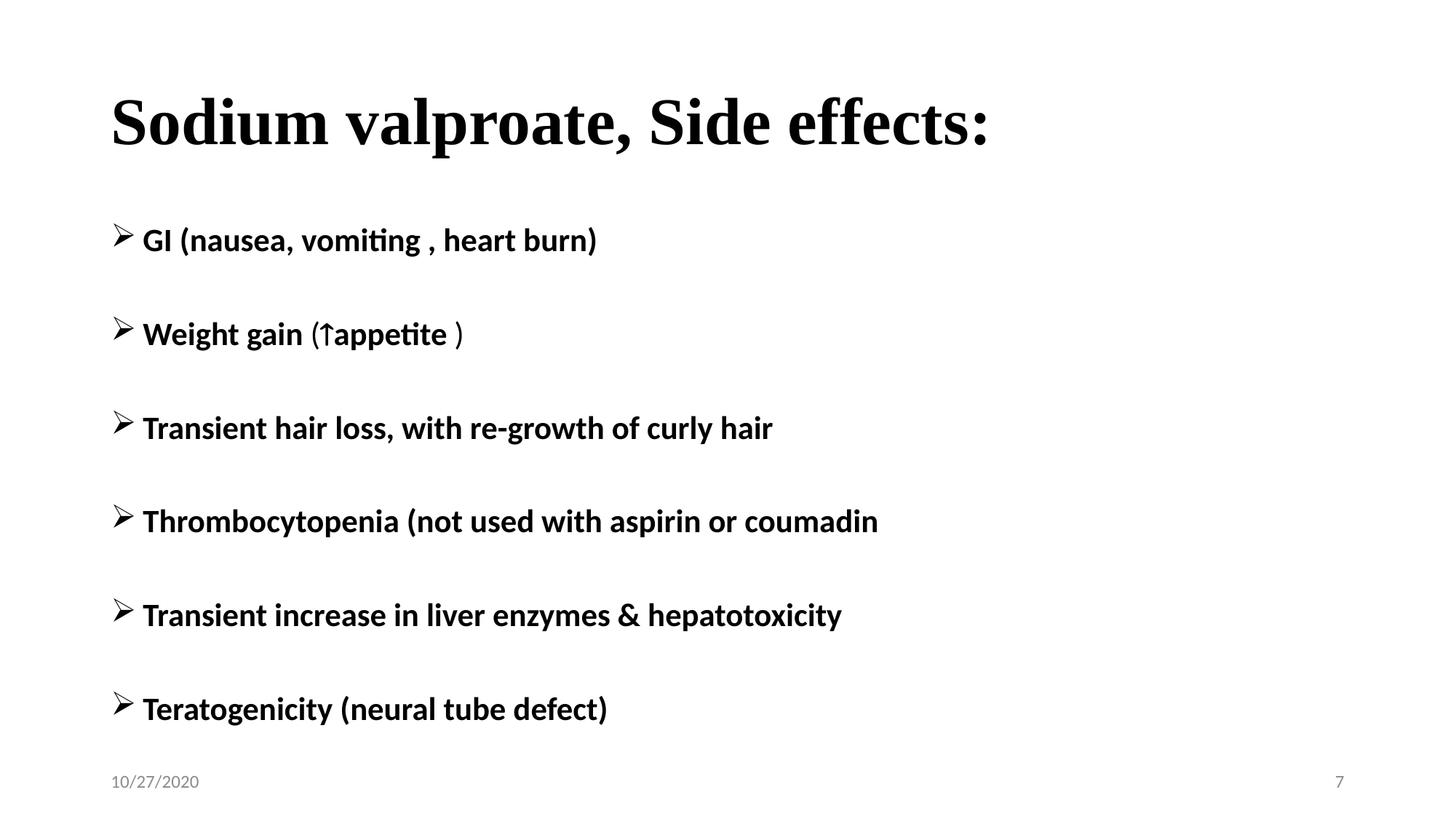

# Sodium valproate, Side effects:
 GI (nausea, vomiting , heart burn)

 Weight gain (↑appetite )

 Transient hair loss, with re-growth of curly hair

 Thrombocytopenia (not used with aspirin or coumadin

 Transient increase in liver enzymes & hepatotoxicity

 Teratogenicity (neural tube defect)

10/27/2020
7